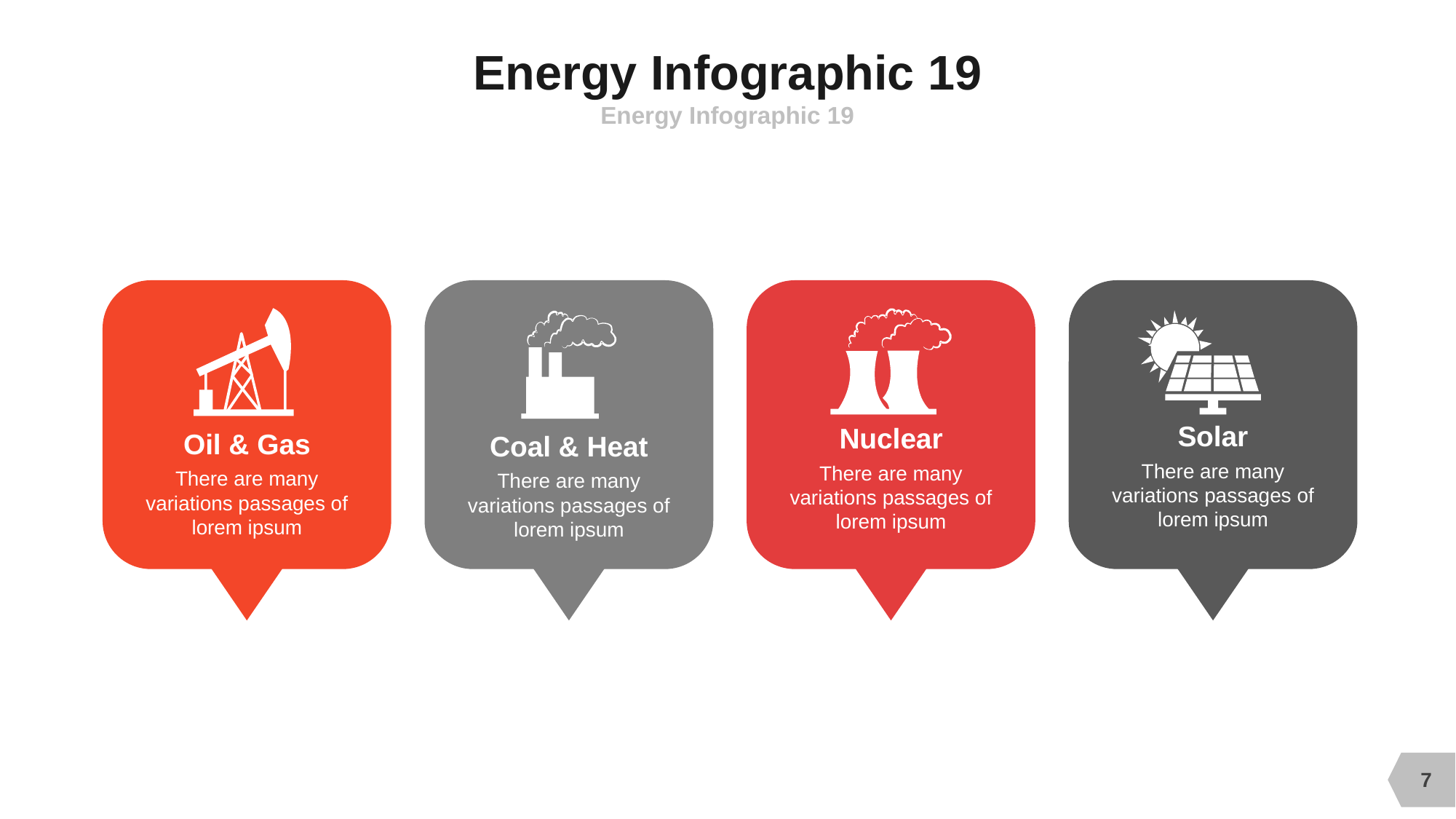

# Energy Infographic 19
Energy Infographic 19

Solar
Nuclear
Oil & Gas
Coal & Heat
There are many variations passages of lorem ipsum
There are many variations passages of lorem ipsum
There are many variations passages of lorem ipsum
There are many variations passages of lorem ipsum
7